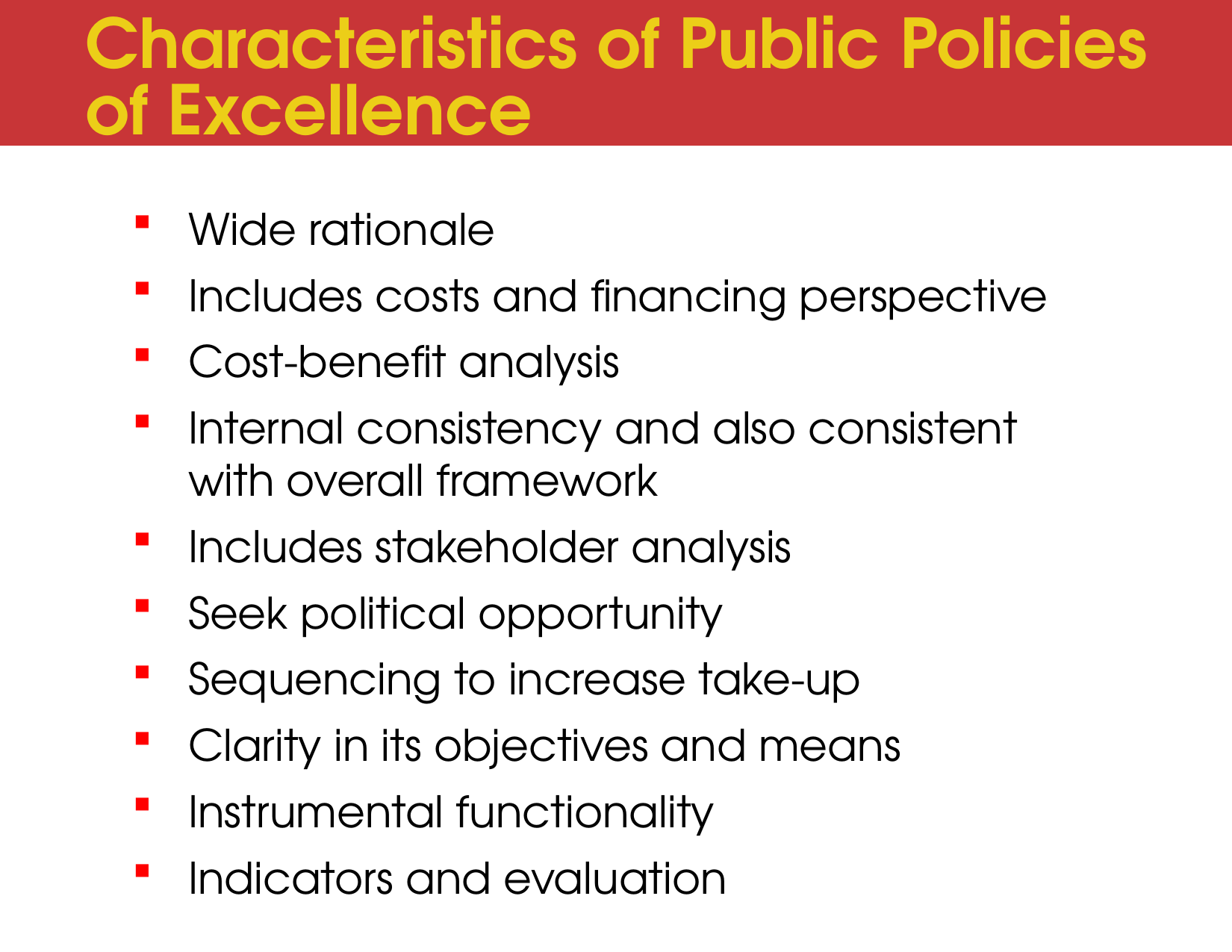

# Characteristics of Public Policies of Excellence
Wide rationale
Includes costs and financing perspective
Cost-benefit analysis
Internal consistency and also consistent
with overall framework
Includes stakeholder analysis
Seek political opportunity
Sequencing to increase take-up
Clarity in its objectives and means
Instrumental functionality
Indicators and evaluation